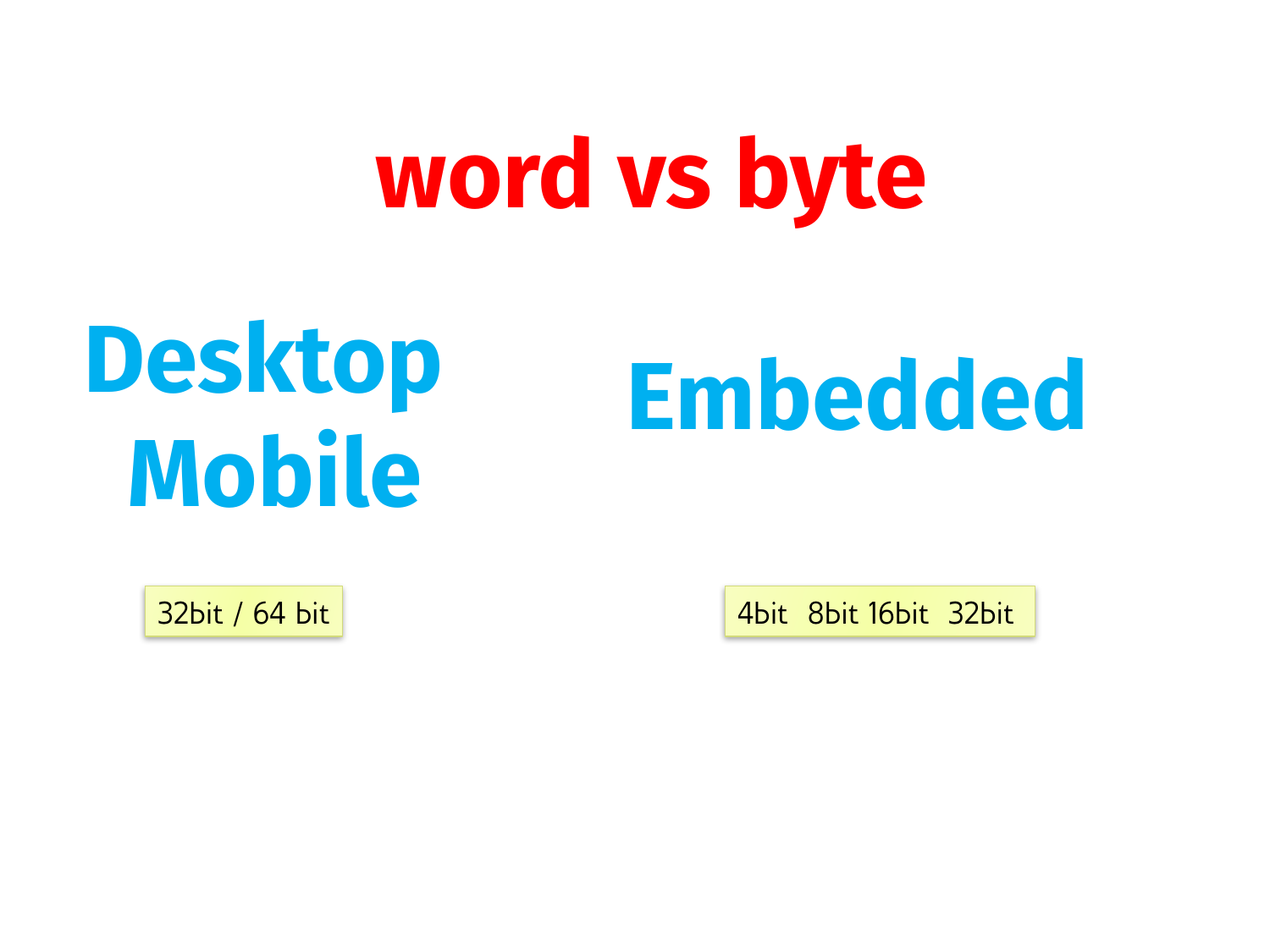

word vs byte
Desktop
Mobile
Embedded
32bit / 64 bit
4bit  8bit 16bit  32bit